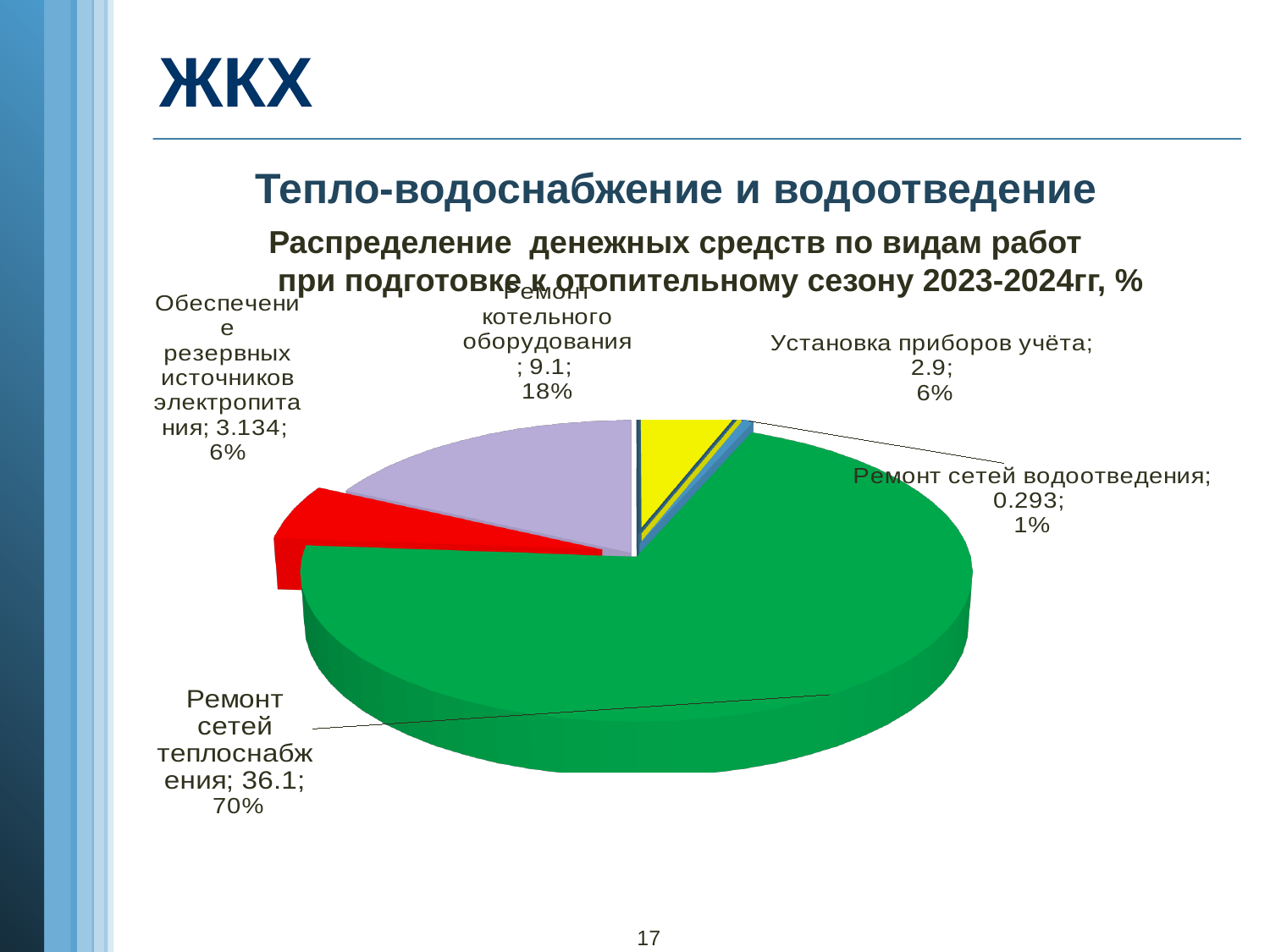

# ЖКХ
Тепло-водоснабжение и водоотведение
Распределение  денежных средств по видам работ
 при подготовке к отопительному сезону 2023-2024гг, %

[unsupported chart]

2012-2013
2014-2015
2013-2014
17